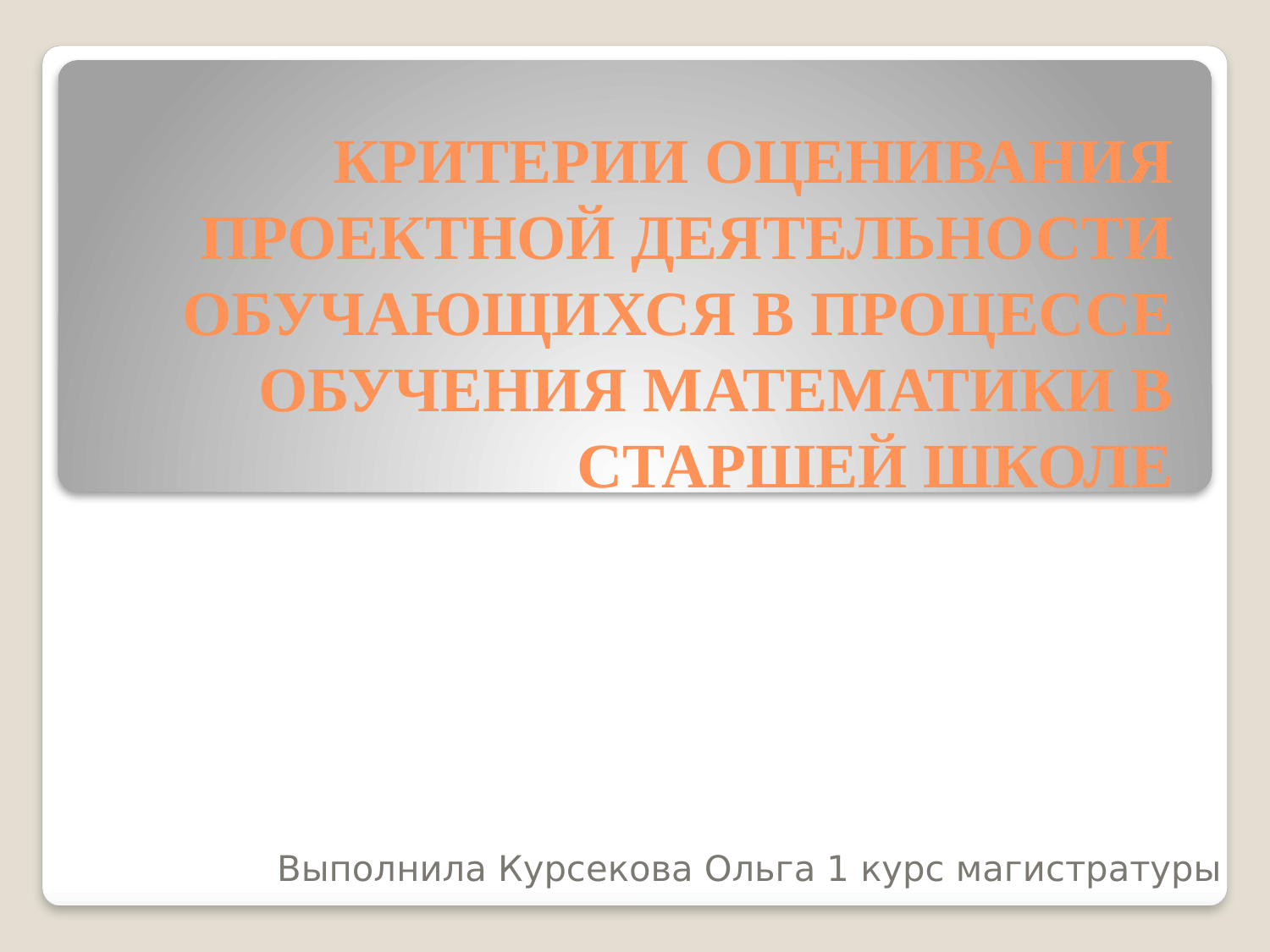

# КРИТЕРИИ ОЦЕНИВАНИЯ ПРОЕКТНОЙ ДЕЯТЕЛЬНОСТИ ОБУЧАЮЩИХСЯ В ПРОЦЕССЕ ОБУЧЕНИЯ МАТЕМАТИКИ В СТАРШЕЙ ШКОЛЕ
Выполнила Курсекова Ольга 1 курс магистратуры